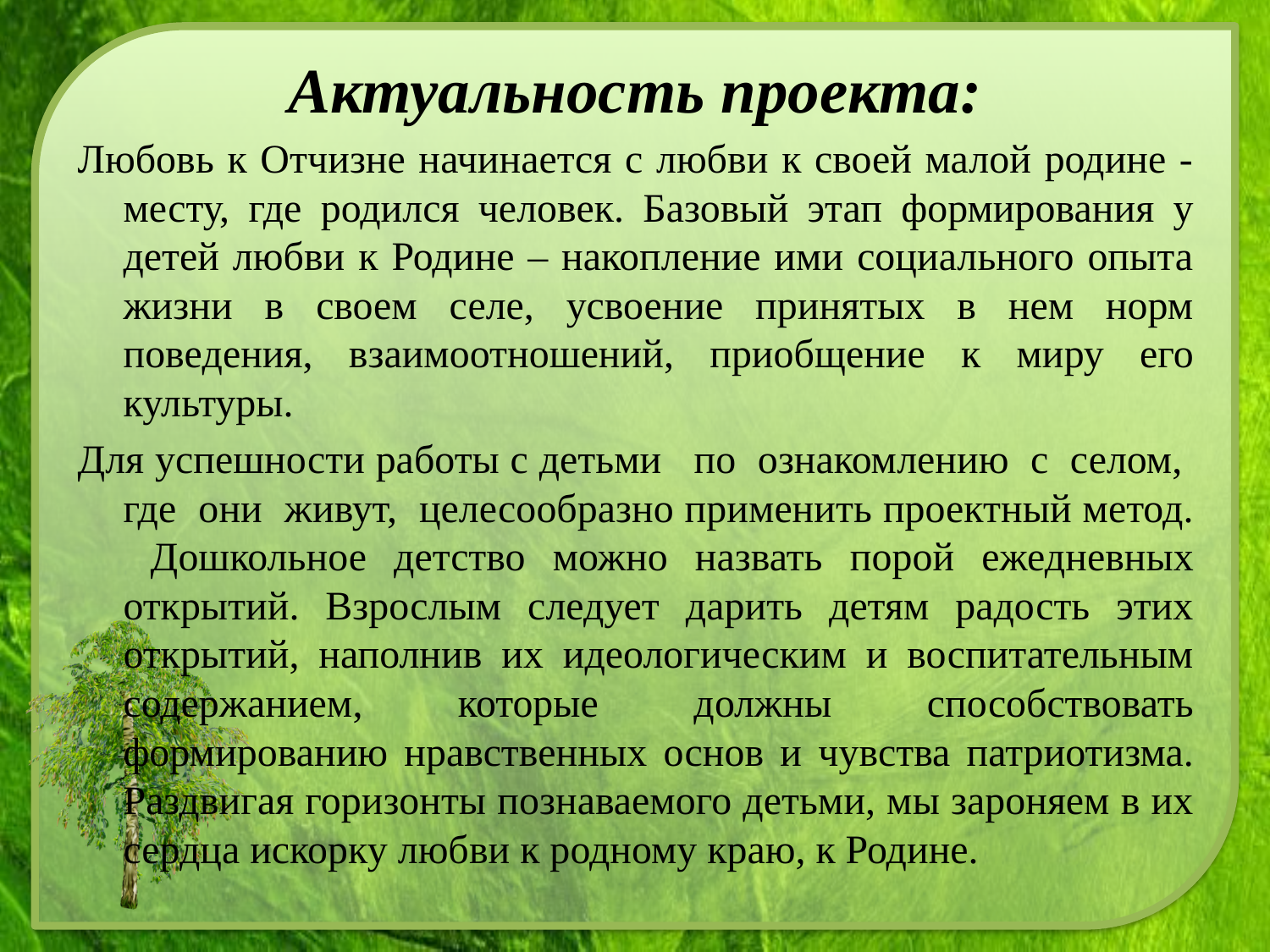

# Актуальность проекта:
Любовь к Отчизне начинается с любви к своей малой родине - месту, где родился человек. Базовый этап формирования у детей любви к Родине – накопление ими социального опыта жизни в своем селе, усвоение принятых в нем норм поведения, взаимоотношений, приобщение к миру его культуры.
Для успешности работы с детьми   по  ознакомлению  с  селом,  где  они  живут,  целесообразно применить проектный метод.  Дошкольное детство можно назвать порой ежедневных открытий. Взрослым следует дарить детям радость этих открытий, наполнив их идеологическим и воспитательным содержанием, которые должны способствовать формированию нравственных основ и чувства патриотизма. Раздвигая горизонты познаваемого детьми, мы зароняем в их сердца искорку любви к родному краю, к Родине.